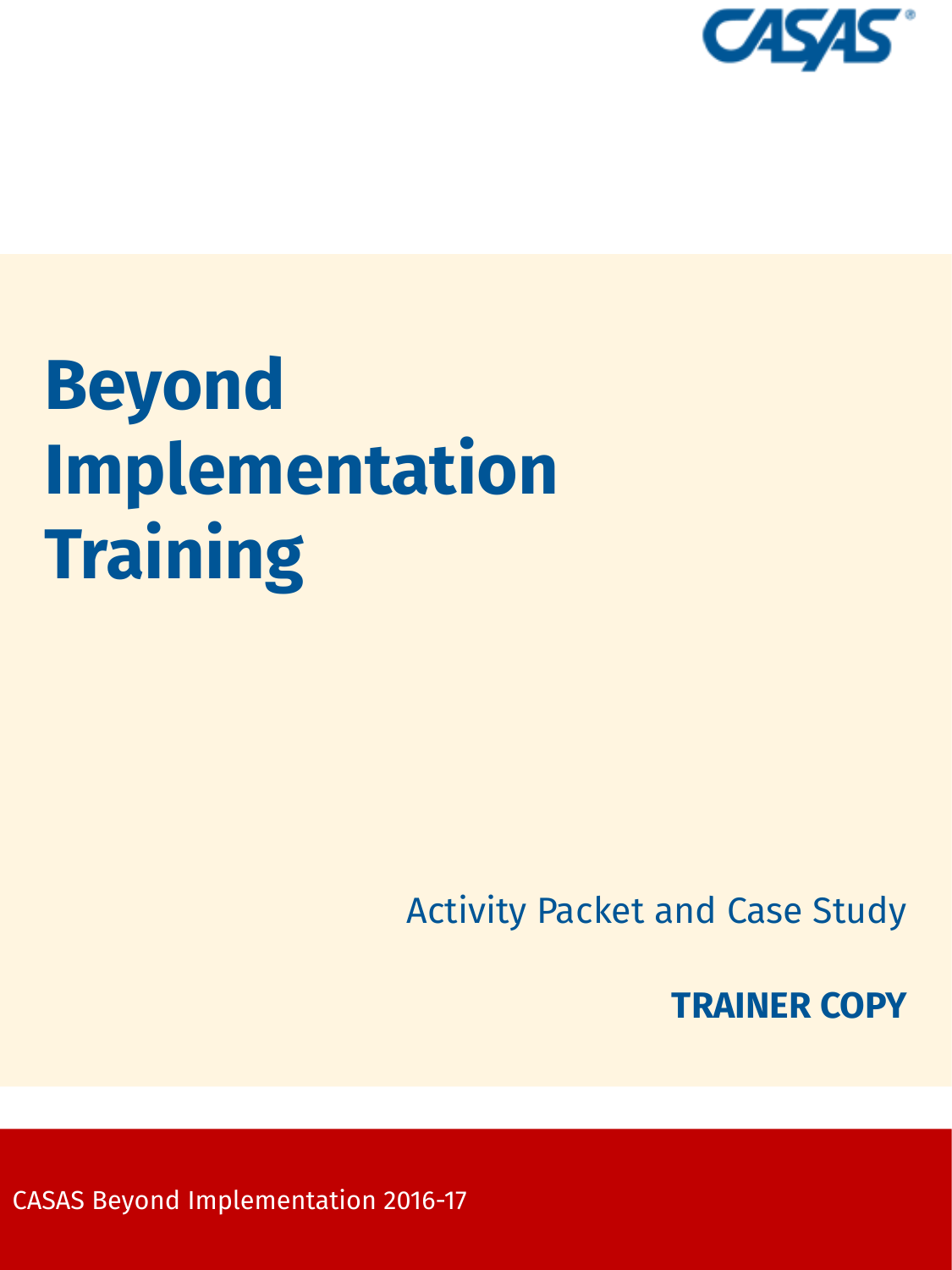

# Beyond Implementation Training

Activity Packet and Case Study
TRAINER COPY